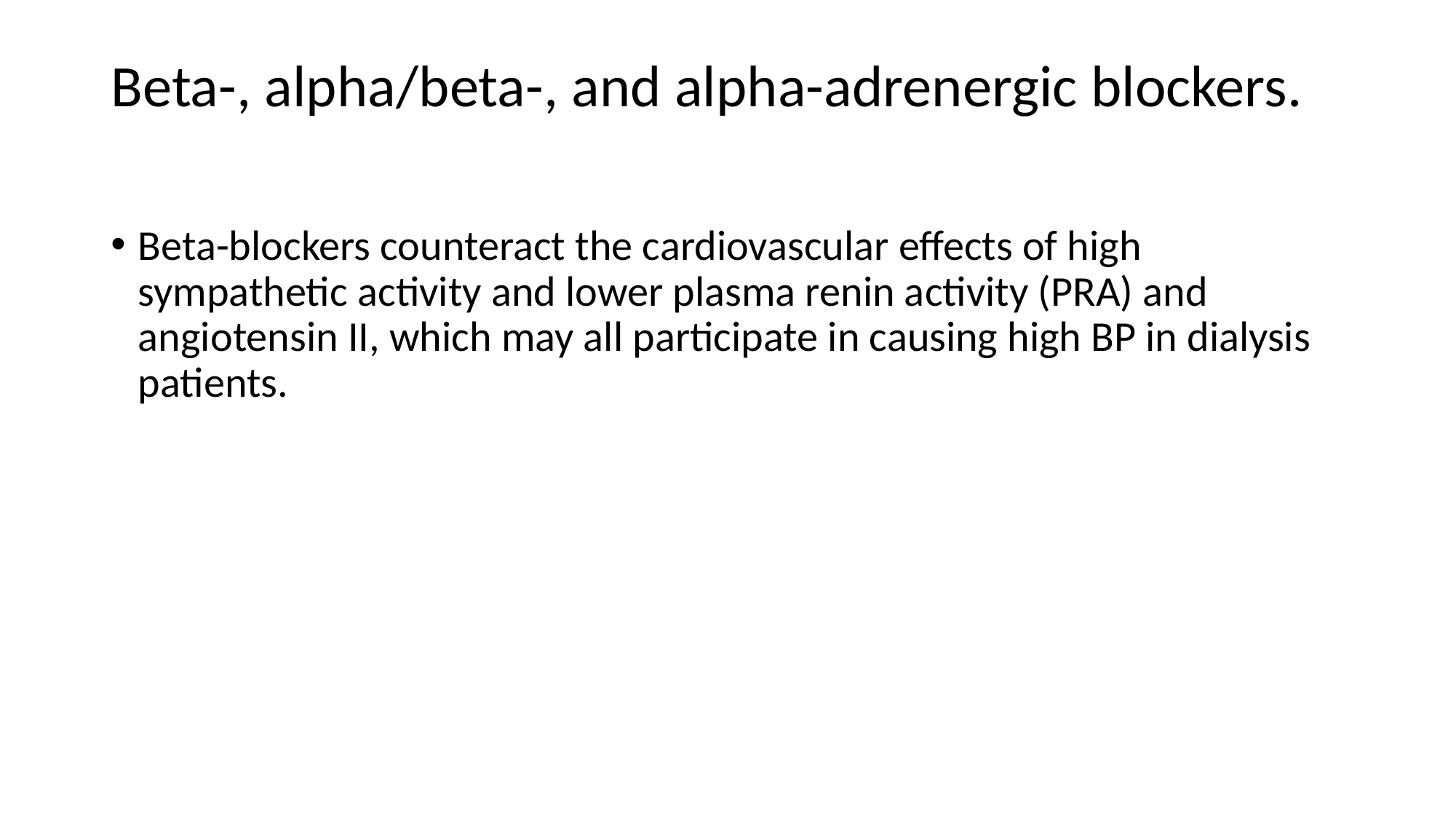

# Beta-, alpha/beta-, and alpha-adrenergic blockers.
Beta-blockers counteract the cardiovascular effects of high sympathetic activity and lower plasma renin activity (PRA) and angiotensin II, which may all participate in causing high BP in dialysis patients.